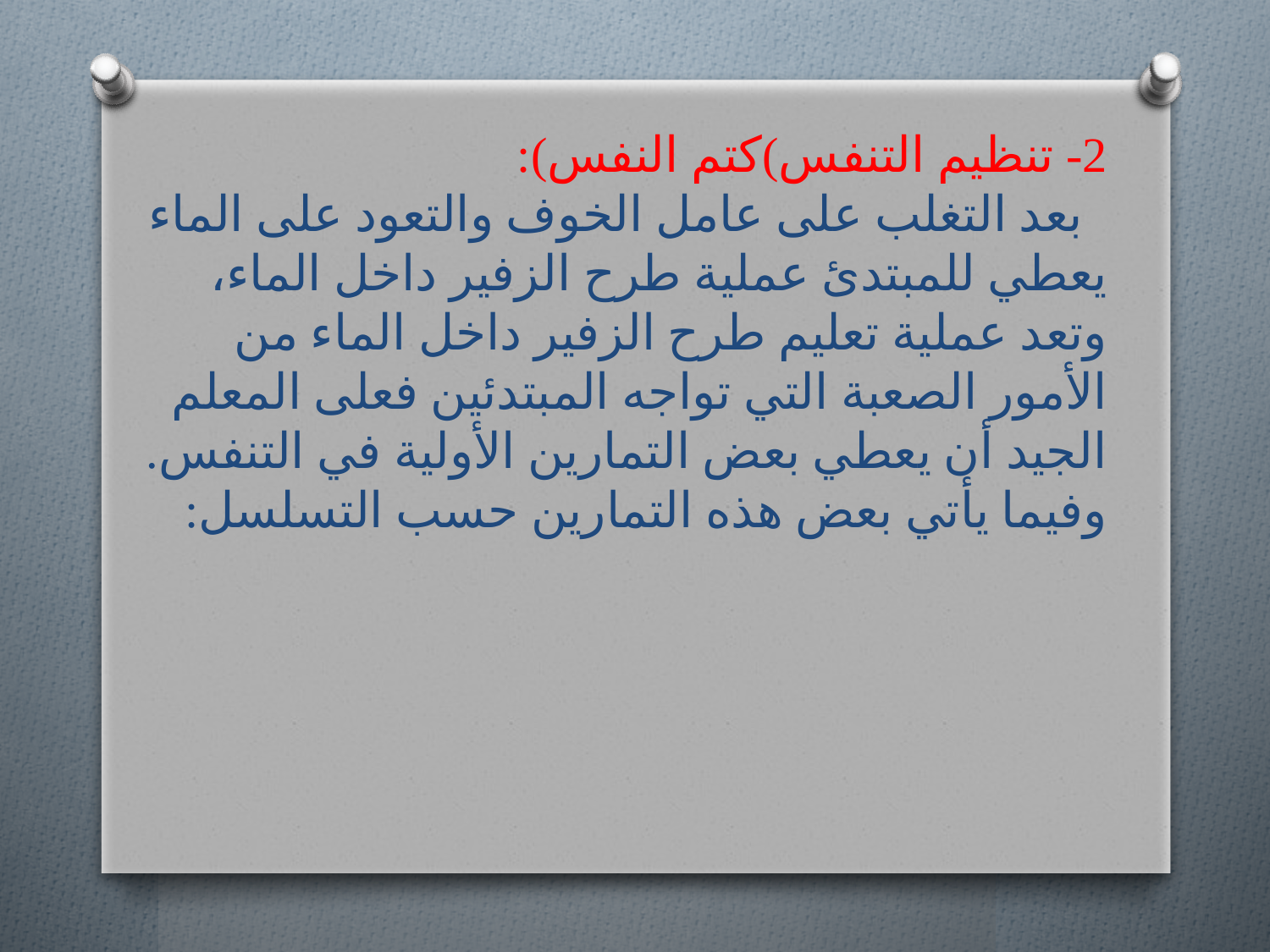

2- تنظيم التنفس)كتم النفس):
  بعد التغلب على عامل الخوف والتعود على الماء يعطي للمبتدئ عملية طرح الزفير داخل الماء، وتعد عملية تعليم طرح الزفير داخل الماء من الأمور الصعبة التي تواجه المبتدئين فعلى المعلم الجيد أن يعطي بعض التمارين الأولية في التنفس. وفيما يأتي بعض هذه التمارين حسب التسلسل: